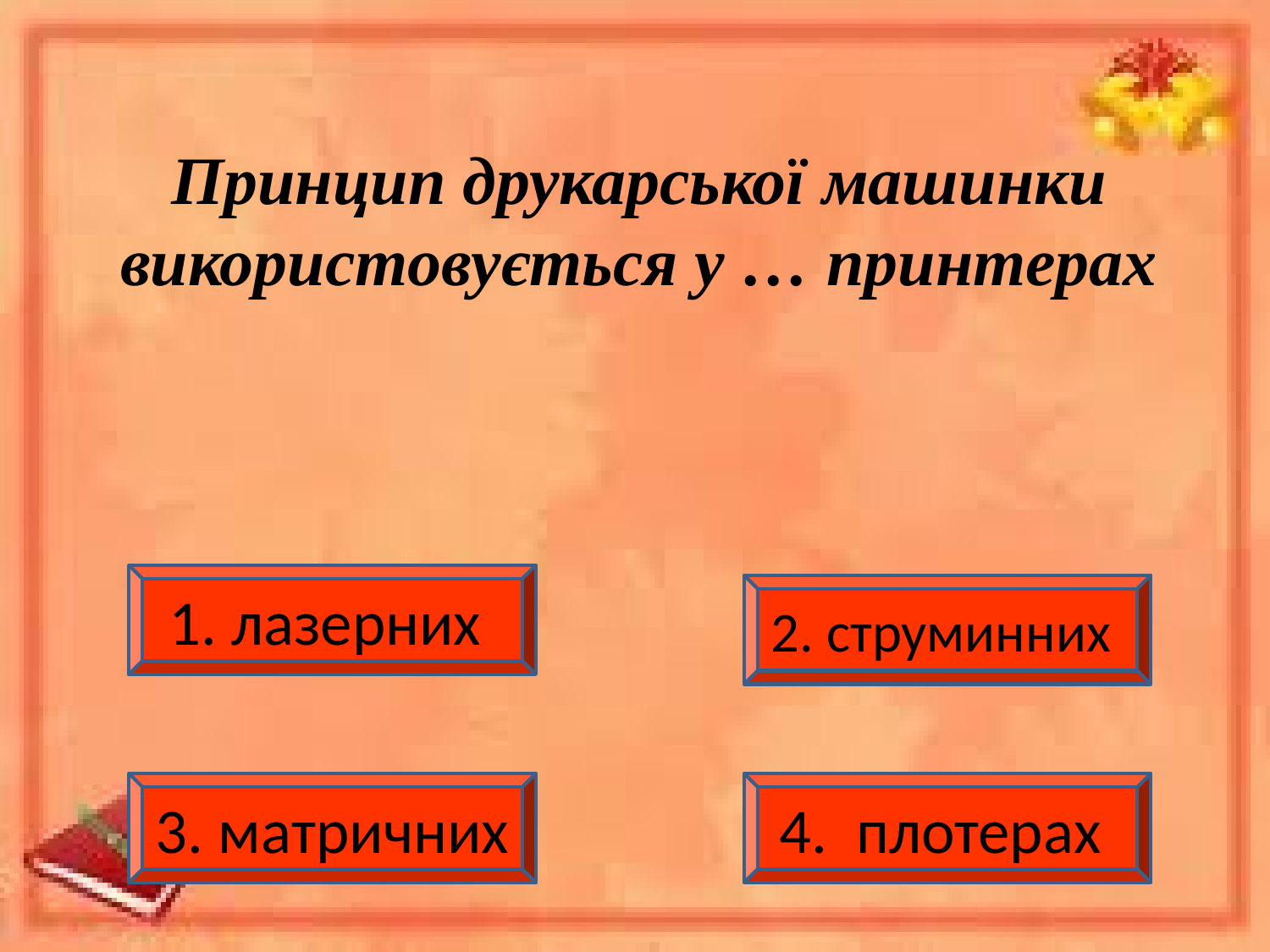

# Принцип друкарської машинки використовується у … принтерах
1. лазерних
2. струминних
3. матричних
4.  плотерах